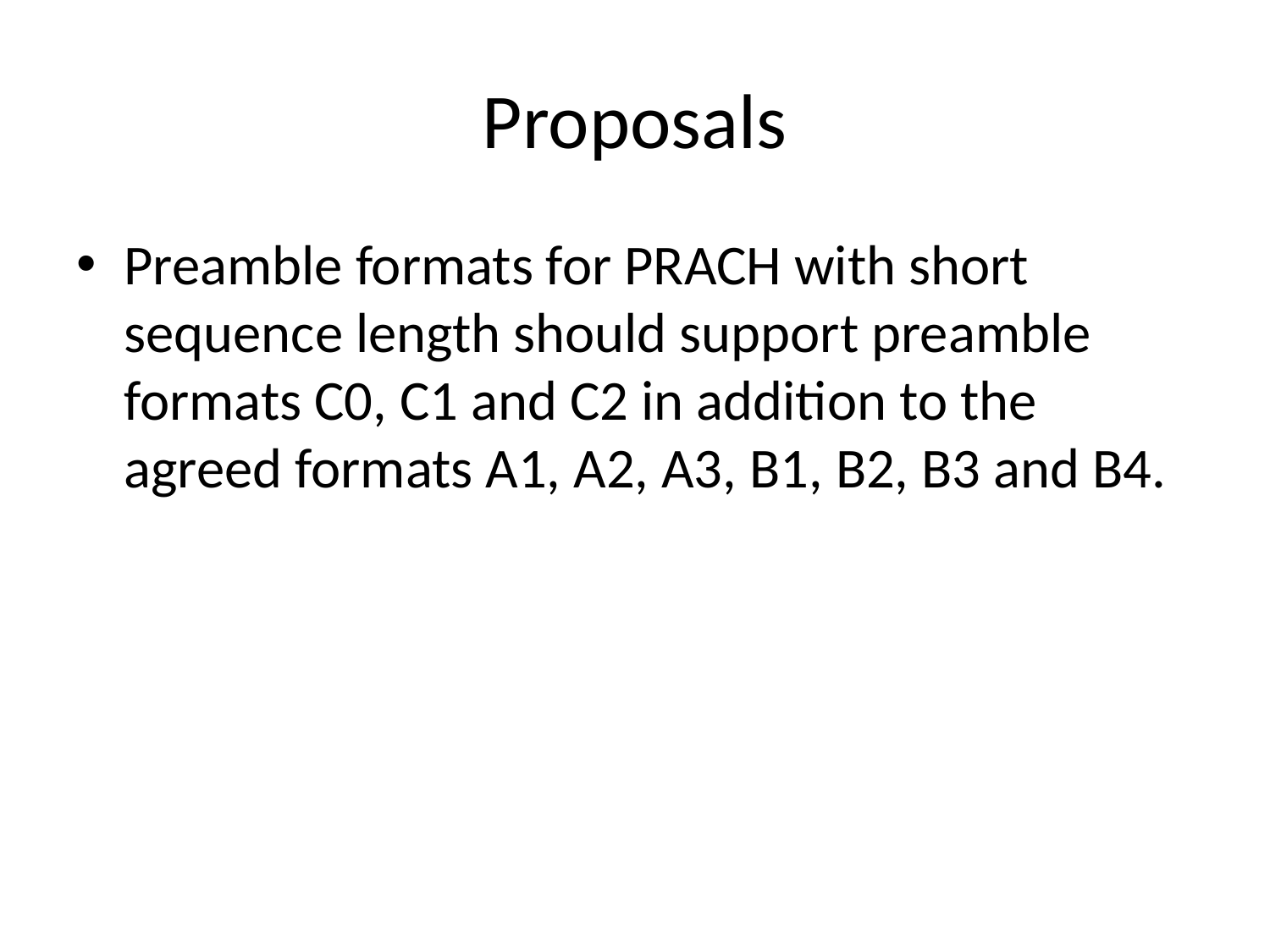

# Proposals

Preamble formats for PRACH with short sequence length should support preamble formats C0, C1 and C2 in addition to the agreed formats A1, A2, A3, B1, B2, B3 and B4.